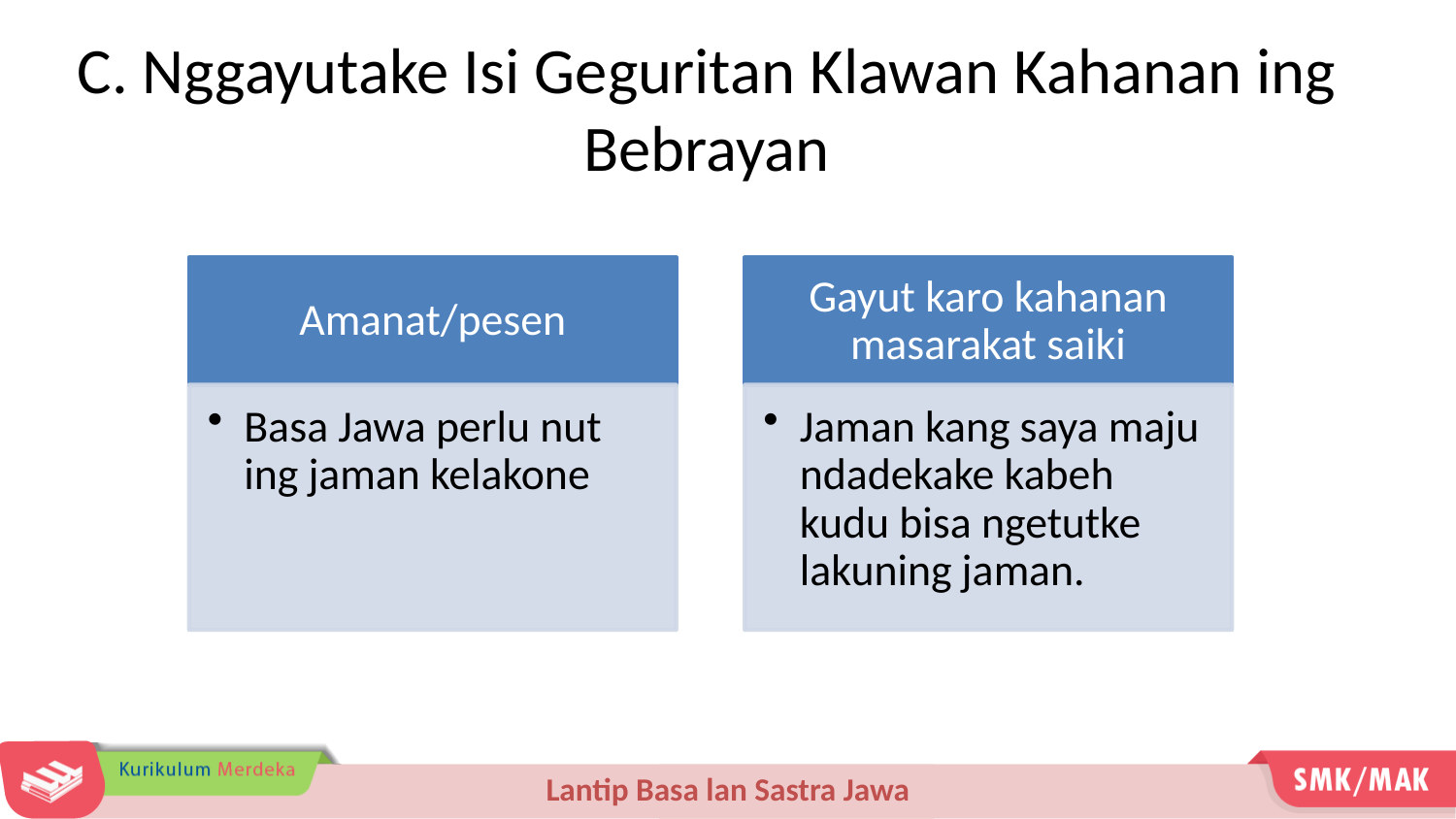

# C. Nggayutake Isi Geguritan Klawan Kahanan ing Bebrayan
Amanat/pesen
Basa Jawa perlu nut ing jaman kelakone
Gayut karo kahanan masarakat saiki
Jaman kang saya maju ndadekake kabeh kudu bisa ngetutke lakuning jaman.